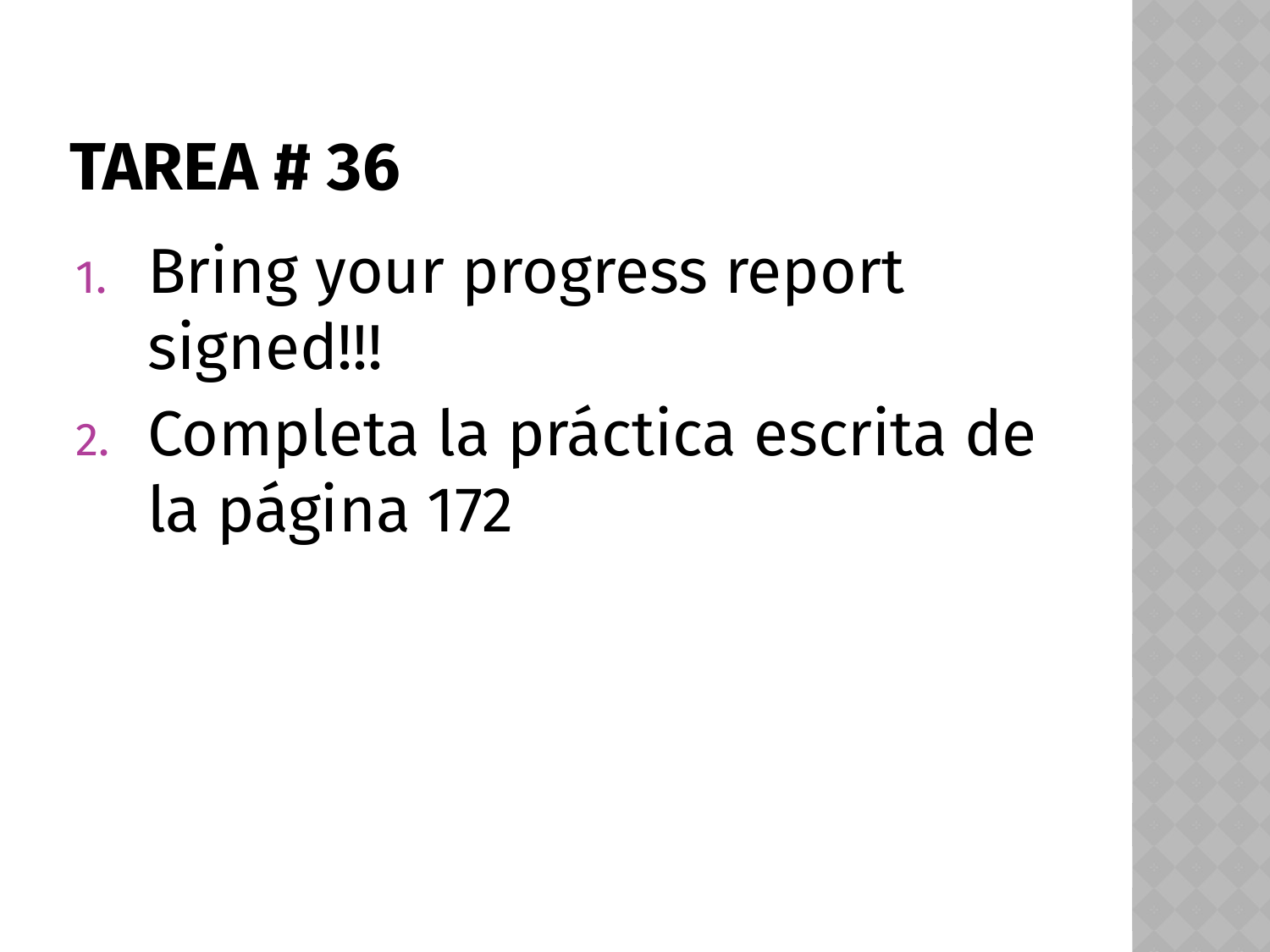

# Tarea # 36
Bring your progress report signed!!!
Completa la práctica escrita de la página 172